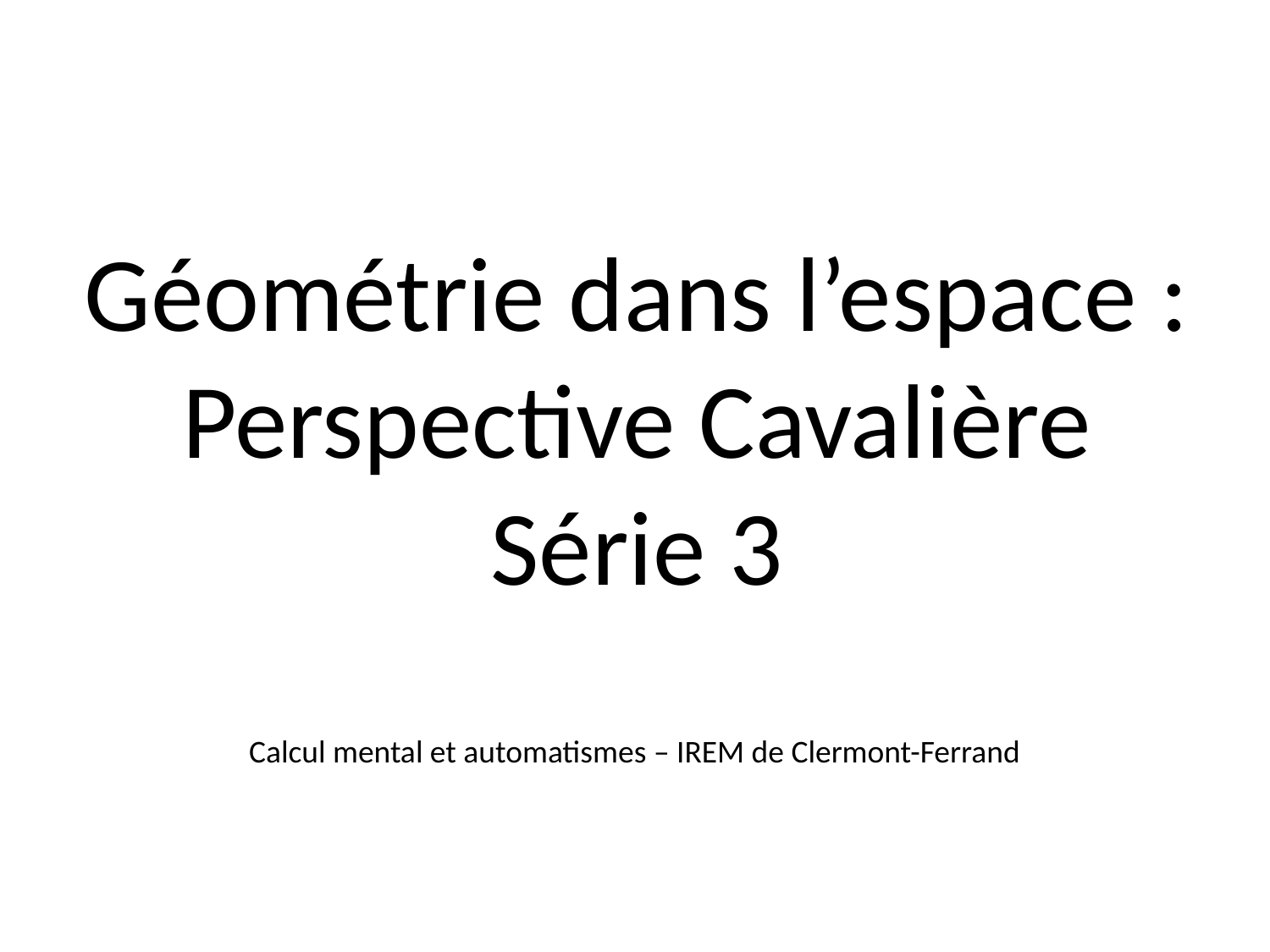

# Géométrie dans l’espace : Perspective Cavalière Série 3
Calcul mental et automatismes – IREM de Clermont-Ferrand